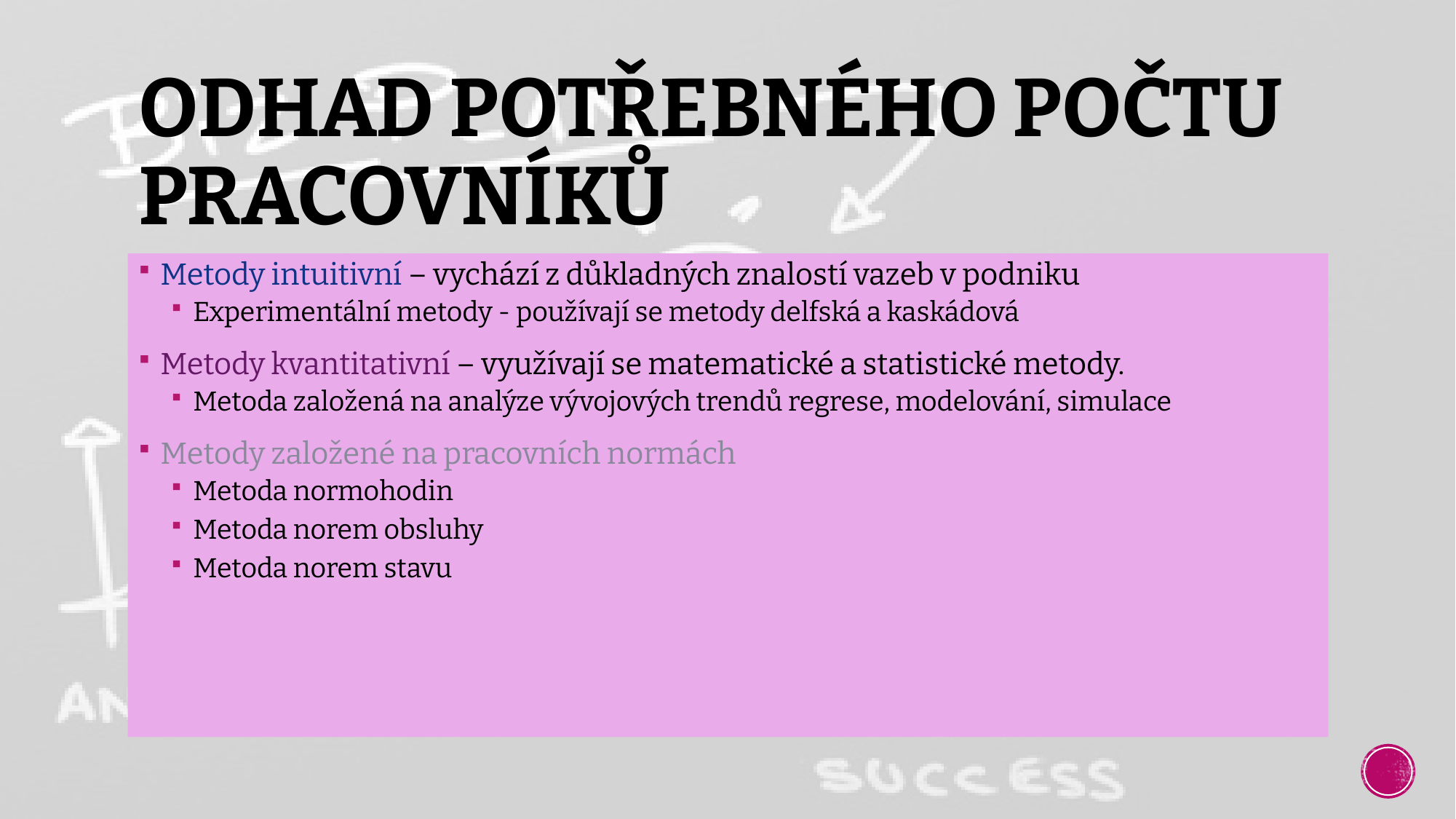

# Odhad potřebného počtu pracovníků
Metody intuitivní – vychází z důkladných znalostí vazeb v podniku
Experimentální metody - používají se metody delfská a kaskádová
Metody kvantitativní – využívají se matematické a statistické metody.
Metoda založená na analýze vývojových trendů regrese, modelování, simulace
Metody založené na pracovních normách
Metoda normohodin
Metoda norem obsluhy
Metoda norem stavu